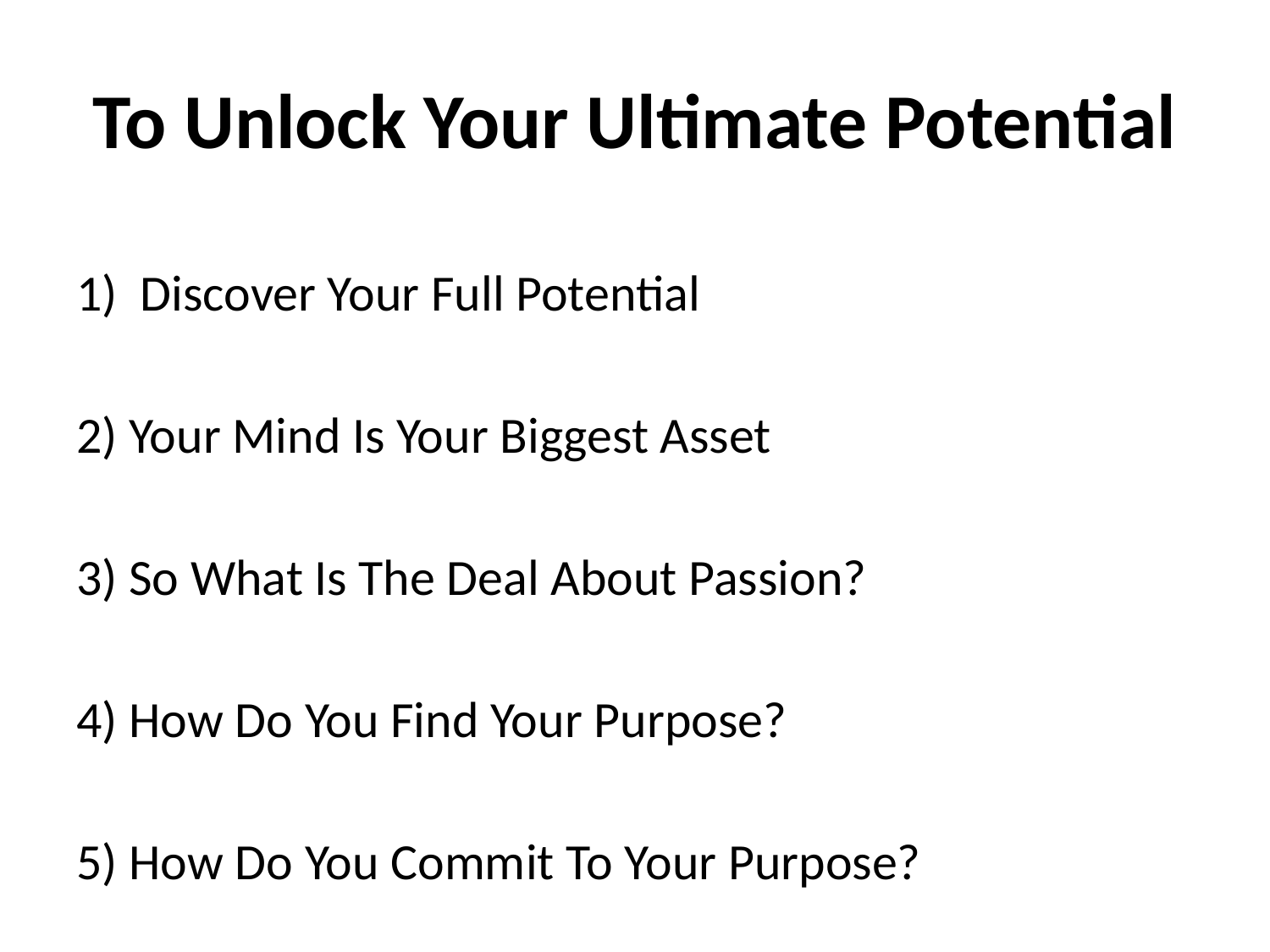

# To Unlock Your Ultimate Potential
1)  Discover Your Full Potential

2) Your Mind Is Your Biggest Asset

3) So What Is The Deal About Passion?

4) How Do You Find Your Purpose?

5) How Do You Commit To Your Purpose?